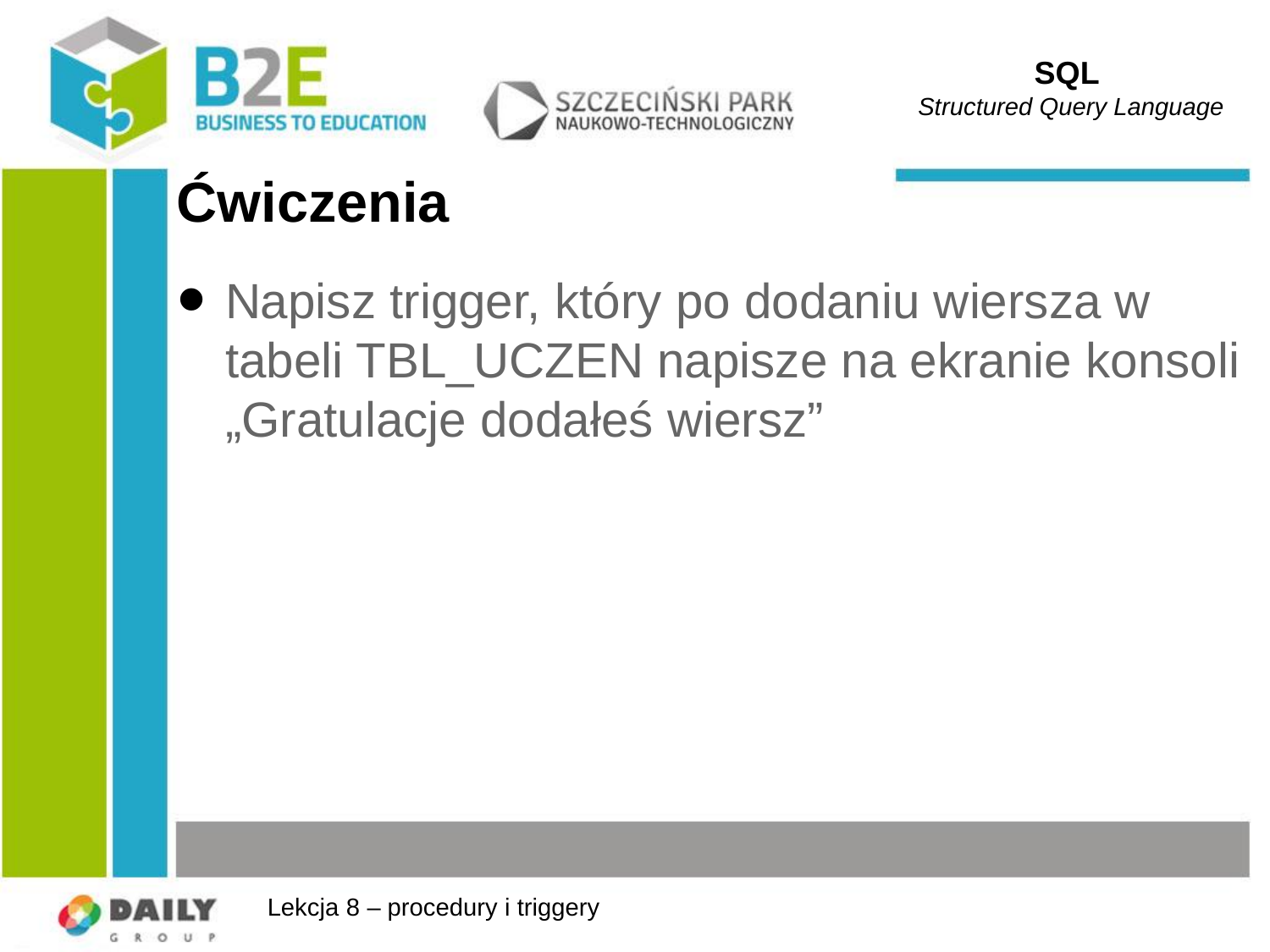

SQL
Structured Query Language
# Ćwiczenia
Napisz trigger, który po dodaniu wiersza w tabeli TBL_UCZEN napisze na ekranie konsoli „Gratulacje dodałeś wiersz”

Lekcja 8 – procedury i triggery